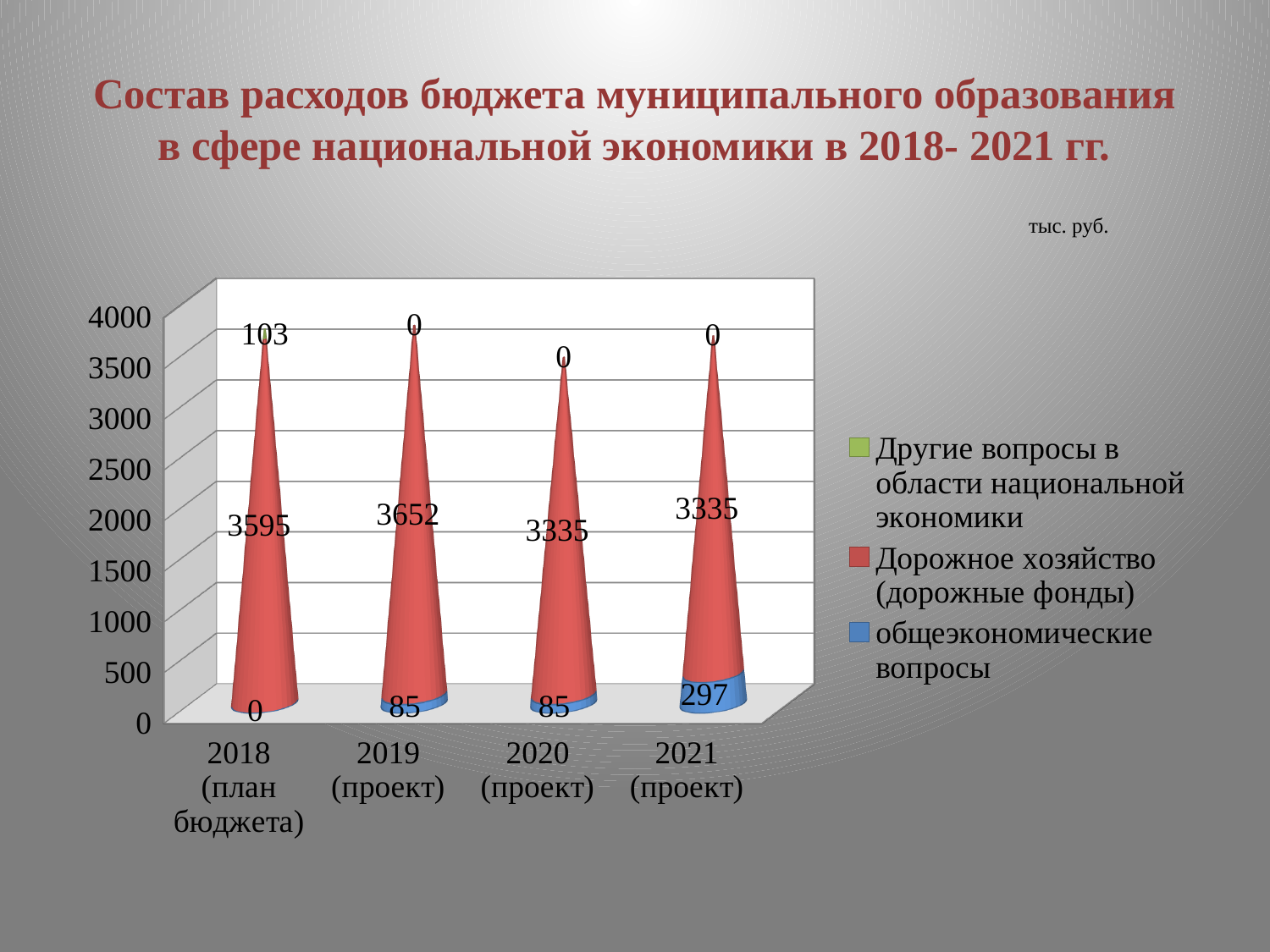

# Состав расходов бюджета муниципального образования в сфере национальной экономики в 2018- 2021 гг.
                     тыс. руб.

[unsupported chart]